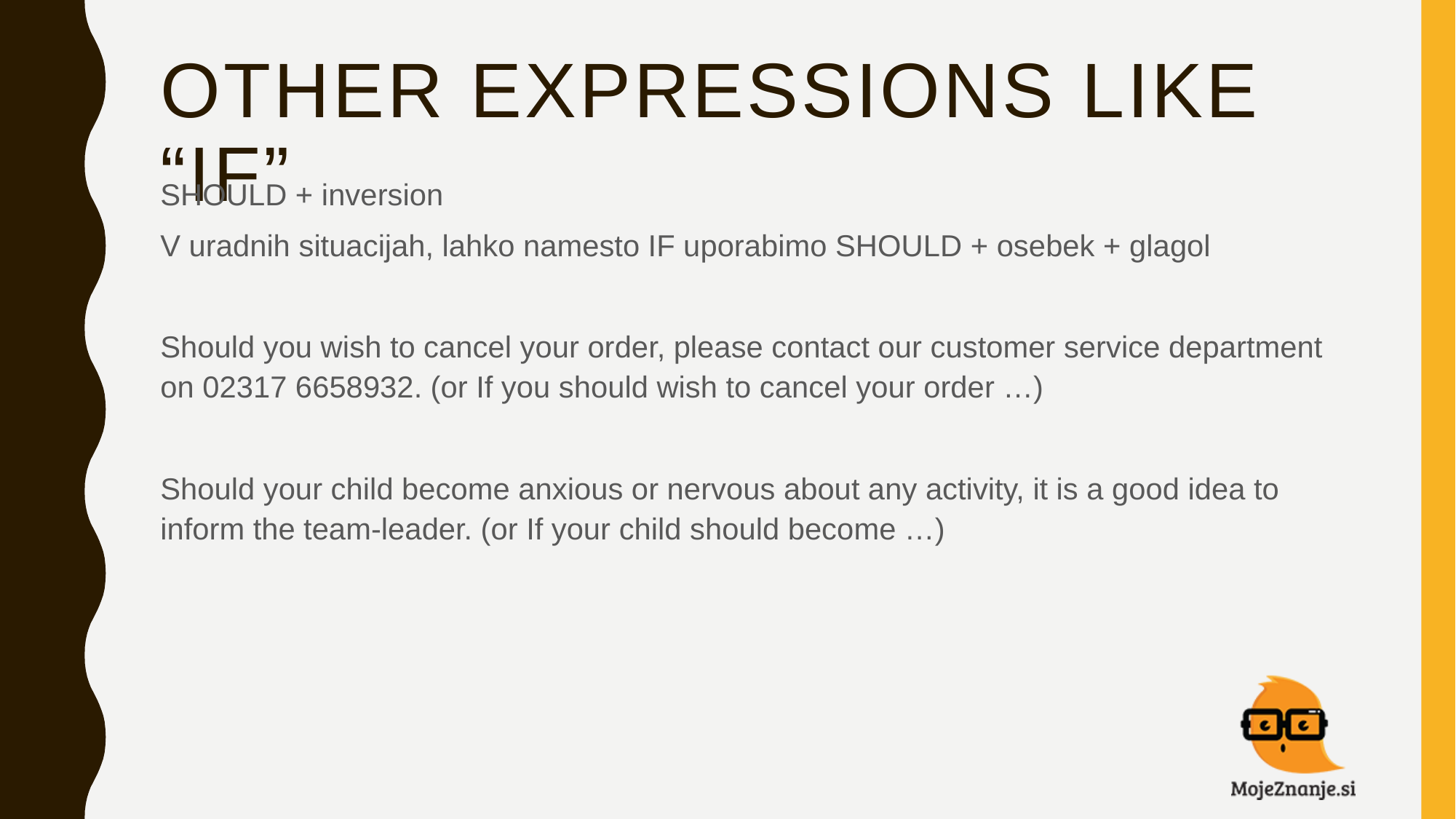

# OTHER EXPRESSIONS LIKE “IF”
SHOULD + inversion
V uradnih situacijah, lahko namesto IF uporabimo SHOULD + osebek + glagol

Should you wish to cancel your order, please contact our customer service department on 02317 6658932. (or If you should wish to cancel your order …)

Should your child become anxious or nervous about any activity, it is a good idea to inform the team-leader. (or If your child should become …)